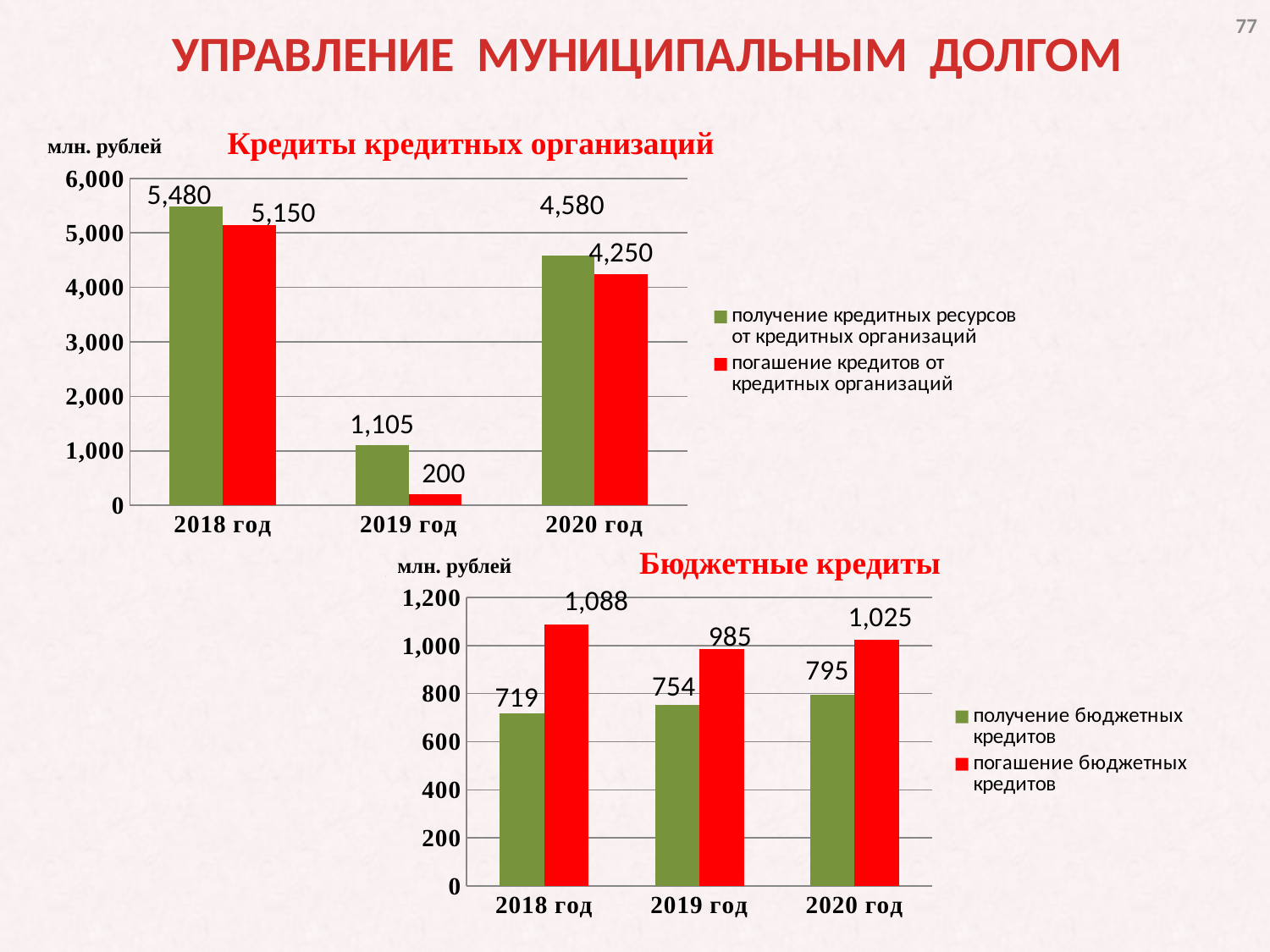

77
УПРАВЛЕНИЕ  МУНИЦИПАЛЬНЫМ  ДОЛГОМ
Кредиты кредитных организаций
млн. рублей

### Chart

| Category | получение кредитных ресурсов от кредитных организаций | погашение кредитов от кредитных организаций |
|---|---|---|
| 2018 год | 5480.0 | 5150.0 |
| 2019 год | 1105.0 | 200.0 |
| 2020 год | 4580.0 | 4250.0 |
Бюджетные кредиты
млн. рублей

### Chart

| Category | получение бюджетных кредитов | погашение бюджетных кредитов |
|---|---|---|
| 2018 год | 719.0 | 1088.0 |
| 2019 год | 754.0 | 985.0 |
| 2020 год | 795.0 | 1025.0 |